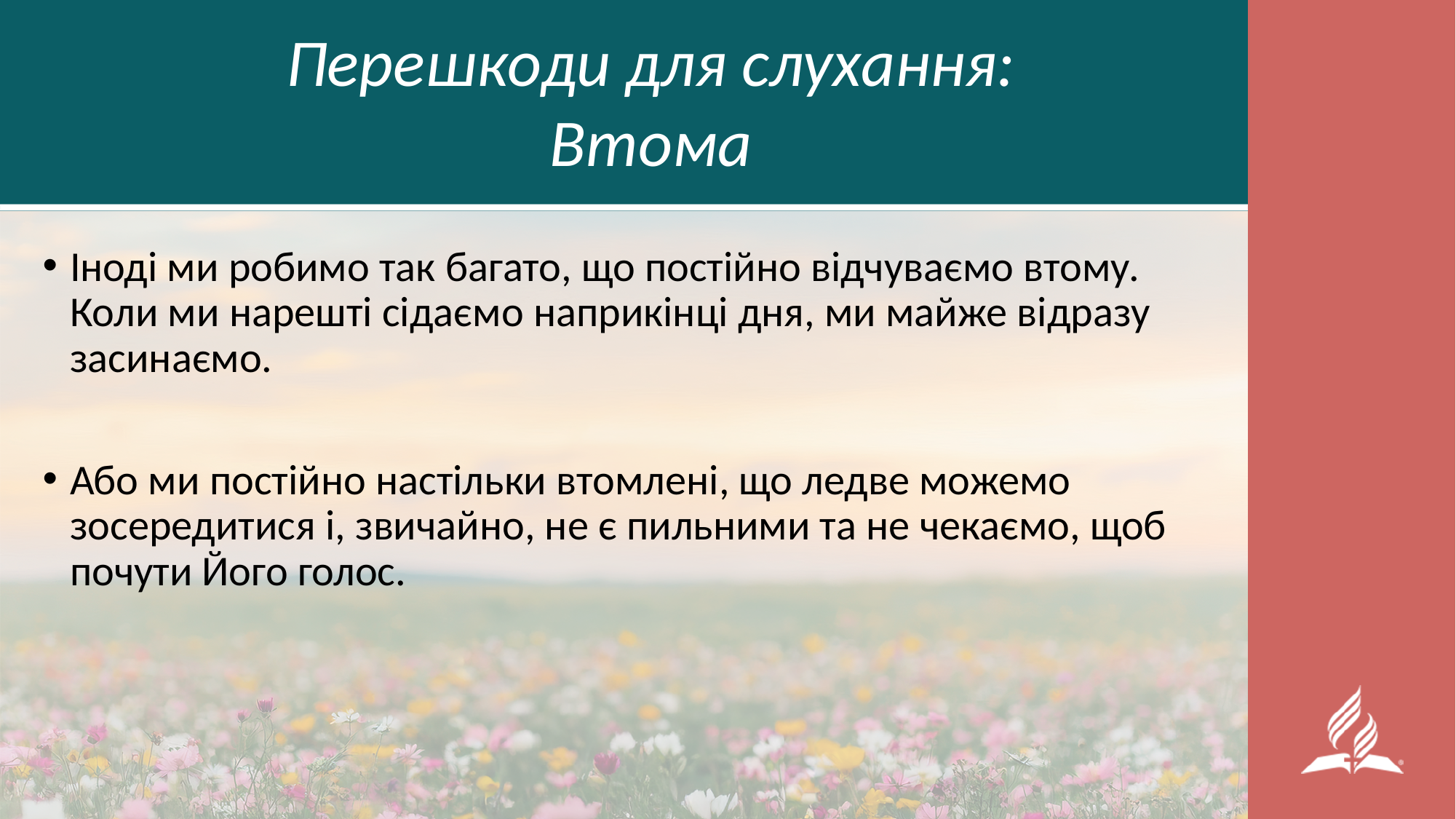

Перешкоди для слухання:
Втома
Іноді ми робимо так багато, що постійно відчуваємо втому. Коли ми нарешті сідаємо наприкінці дня, ми майже відразу засинаємо.

Або ми постійно настільки втомлені, що ледве можемо зосередитися і, звичайно, не є пильними та не чекаємо, щоб почути Його голос.